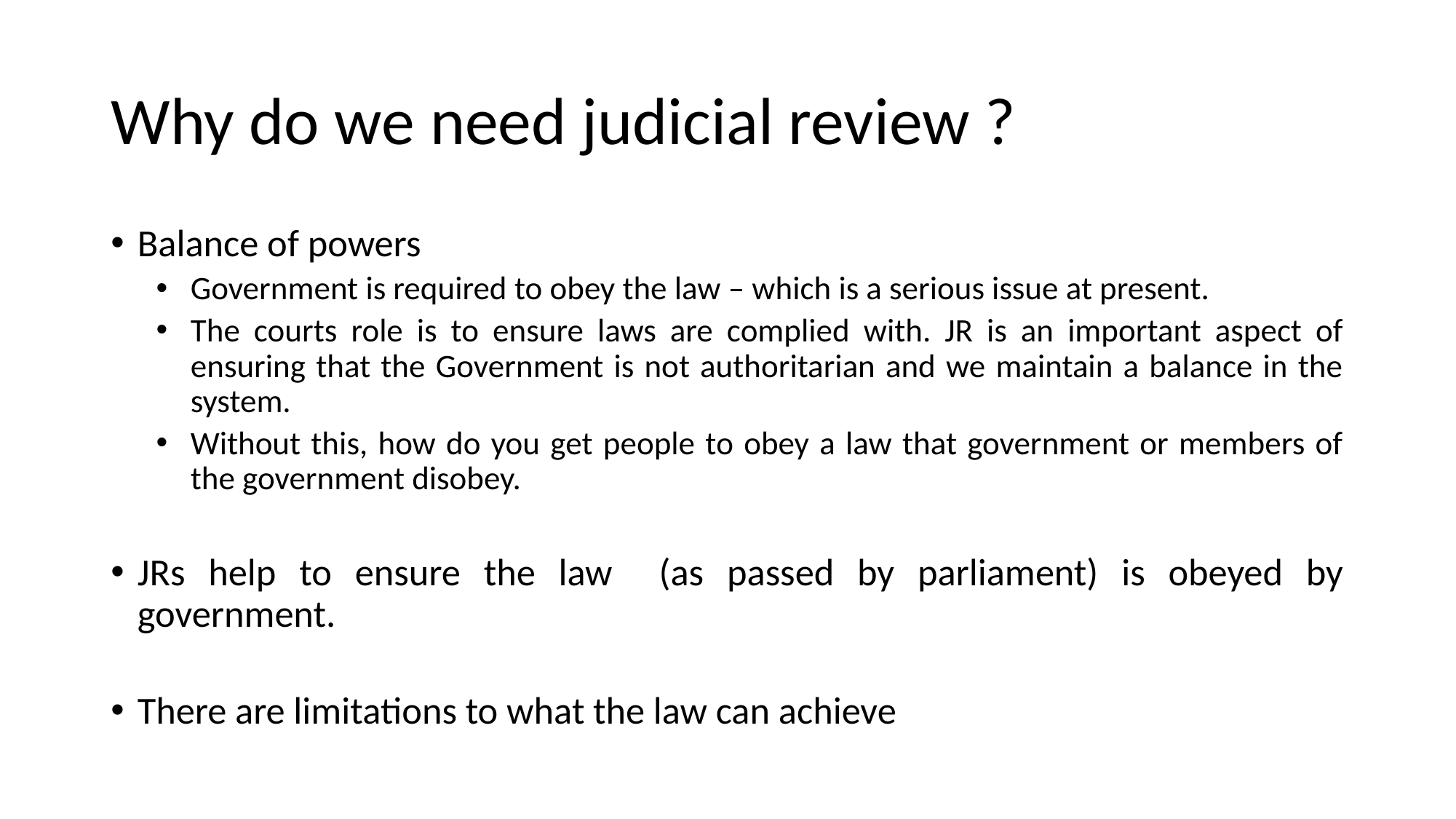

# Why do we need judicial review ?
Balance of powers
Government is required to obey the law – which is a serious issue at present.
The courts role is to ensure laws are complied with. JR is an important aspect of ensuring that the Government is not authoritarian and we maintain a balance in the system.
Without this, how do you get people to obey a law that government or members of the government disobey.

JRs help to ensure the law  (as passed by parliament) is obeyed by government.

There are limitations to what the law can achieve